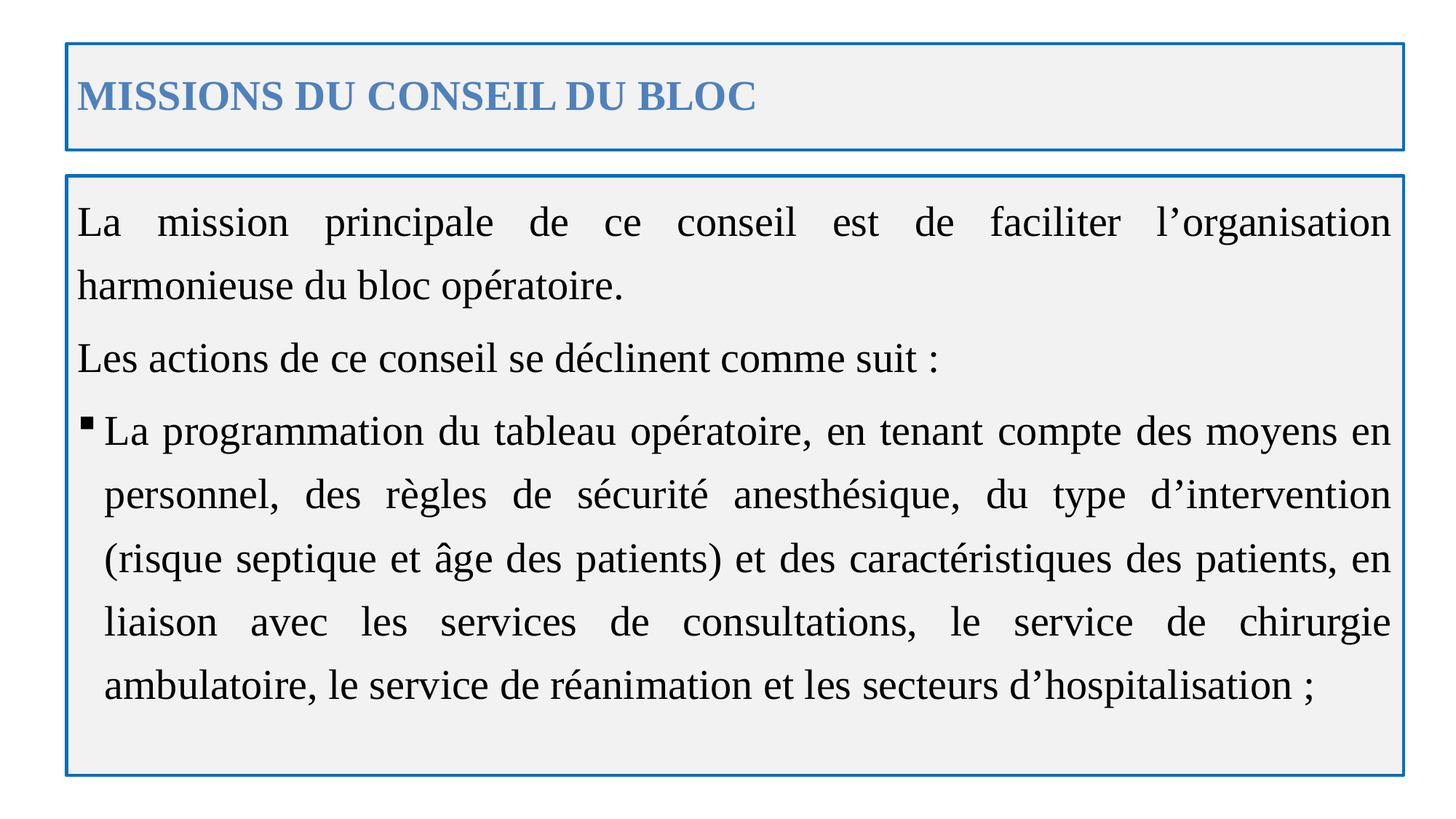

# MISSIONS DU CONSEIL DU BLOC
La mission principale de ce conseil est de faciliter l’organisation harmonieuse du bloc opératoire.
Les actions de ce conseil se déclinent comme suit :
La programmation du tableau opératoire, en tenant compte des moyens en personnel, des règles de sécurité anesthésique, du type d’intervention (risque septique et âge des patients) et des caractéristiques des patients, en liaison avec les services de consultations, le service de chirurgie ambulatoire, le service de réanimation et les secteurs d’hospitalisation ;